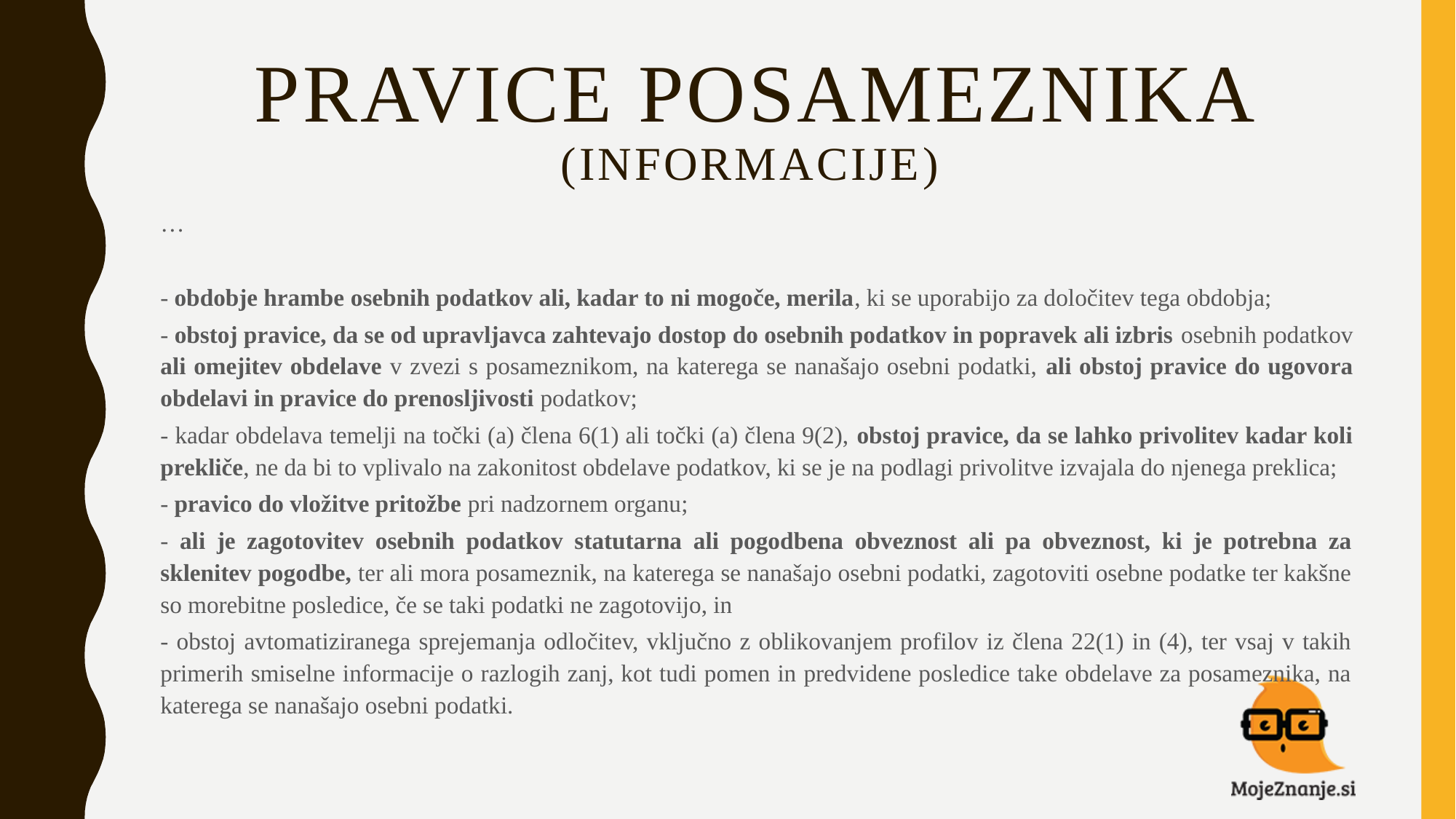

# Pravice posameznika (Informacije)
…

- obdobje hrambe osebnih podatkov ali, kadar to ni mogoče, merila, ki se uporabijo za določitev tega obdobja;
- obstoj pravice, da se od upravljavca zahtevajo dostop do osebnih podatkov in popravek ali izbris osebnih podatkov ali omejitev obdelave v zvezi s posameznikom, na katerega se nanašajo osebni podatki, ali obstoj pravice do ugovora obdelavi in pravice do prenosljivosti podatkov;
- kadar obdelava temelji na točki (a) člena 6(1) ali točki (a) člena 9(2), obstoj pravice, da se lahko privolitev kadar koli prekliče, ne da bi to vplivalo na zakonitost obdelave podatkov, ki se je na podlagi privolitve izvajala do njenega preklica;
- pravico do vložitve pritožbe pri nadzornem organu;
- ali je zagotovitev osebnih podatkov statutarna ali pogodbena obveznost ali pa obveznost, ki je potrebna za sklenitev pogodbe, ter ali mora posameznik, na katerega se nanašajo osebni podatki, zagotoviti osebne podatke ter kakšne so morebitne posledice, če se taki podatki ne zagotovijo, in
- obstoj avtomatiziranega sprejemanja odločitev, vključno z oblikovanjem profilov iz člena 22(1) in (4), ter vsaj v takih primerih smiselne informacije o razlogih zanj, kot tudi pomen in predvidene posledice take obdelave za posameznika, na katerega se nanašajo osebni podatki.